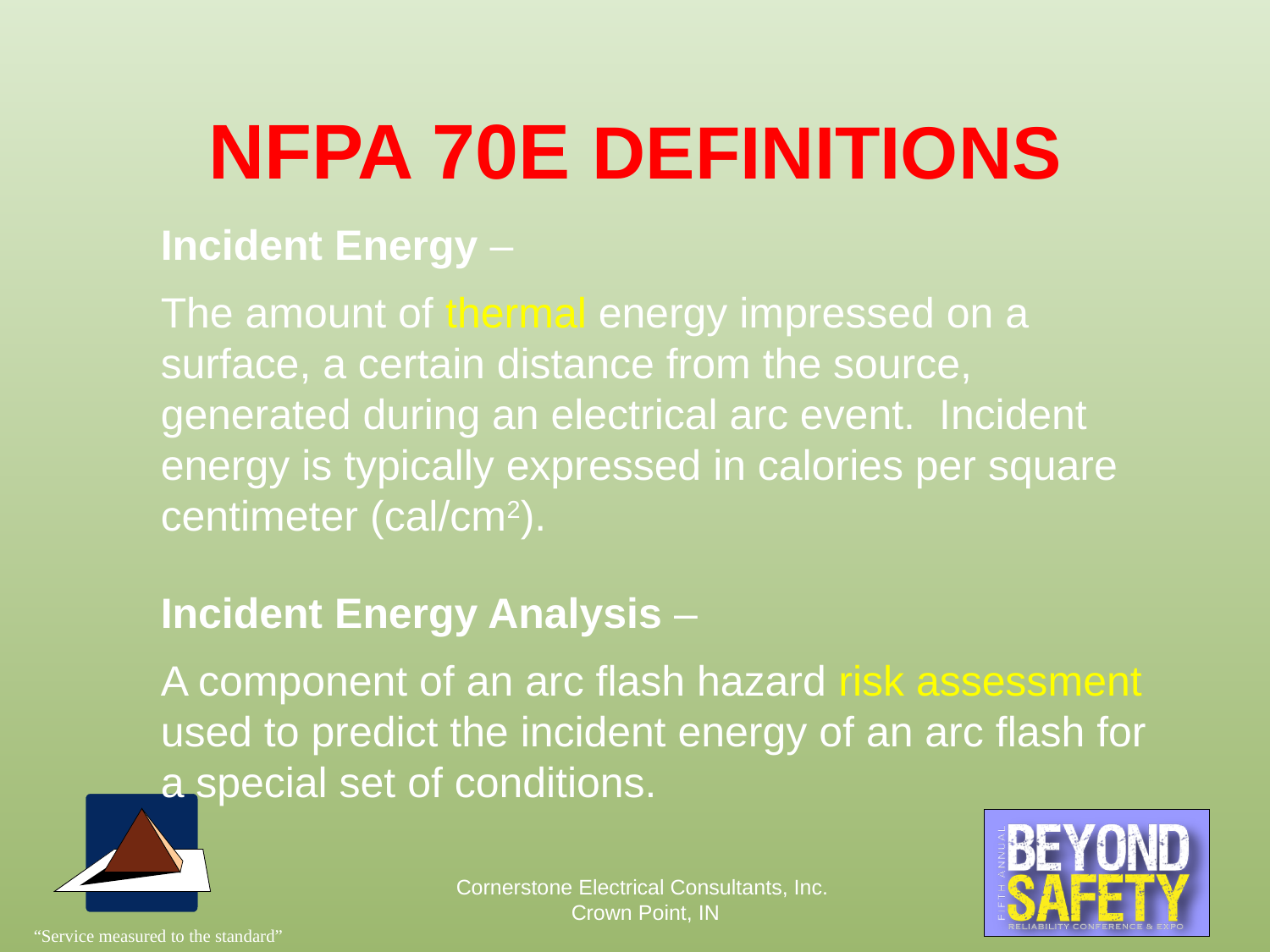

# NFPA 70E DEFINITIONS
Incident Energy –

The amount of thermal energy impressed on a surface, a certain distance from the source, generated during an electrical arc event.  Incident energy is typically expressed in calories per square centimeter (cal/cm2).

Incident Energy Analysis –

A component of an arc flash hazard risk assessment used to predict the incident energy of an arc flash for a special set of conditions.